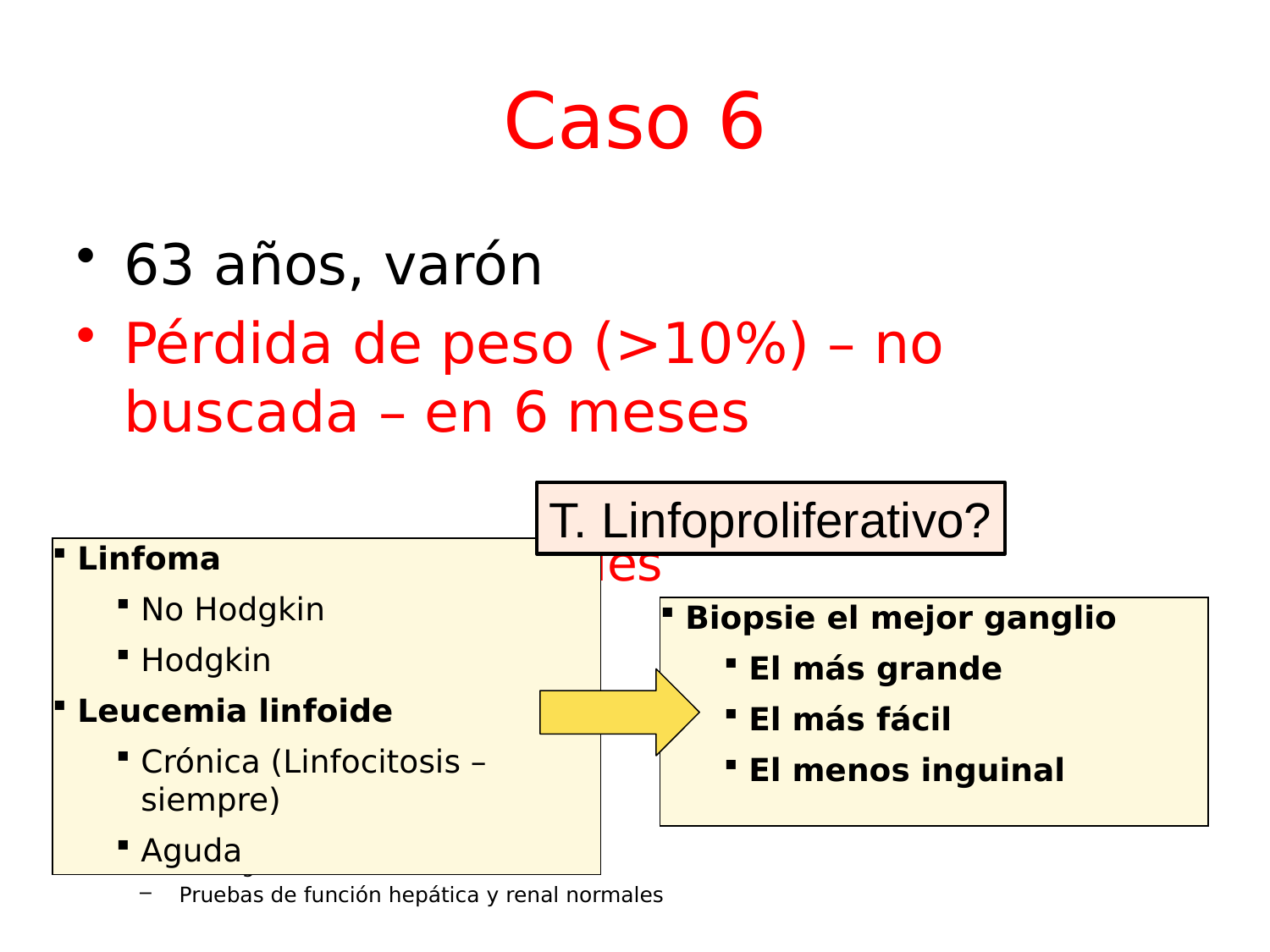

# Caso 6
63 años, varón
Pérdida de peso (>10%) – no buscada – en 6 meses

Fiebre en las tardes
Esplenomegalia
Linfadenopatía generalizada
Rayos X de tórax negativos
VIH negativo
Glicemia normal
TSH / T3 / T4 normal
Hemograma normal
Pruebas de función hepática y renal normales

T. Linfoproliferativo?
Linfoma
No Hodgkin
Hodgkin
Leucemia linfoide
Crónica (Linfocitosis – siempre)
Aguda
Biopsie el mejor ganglio
El más grande
El más fácil
El menos inguinal